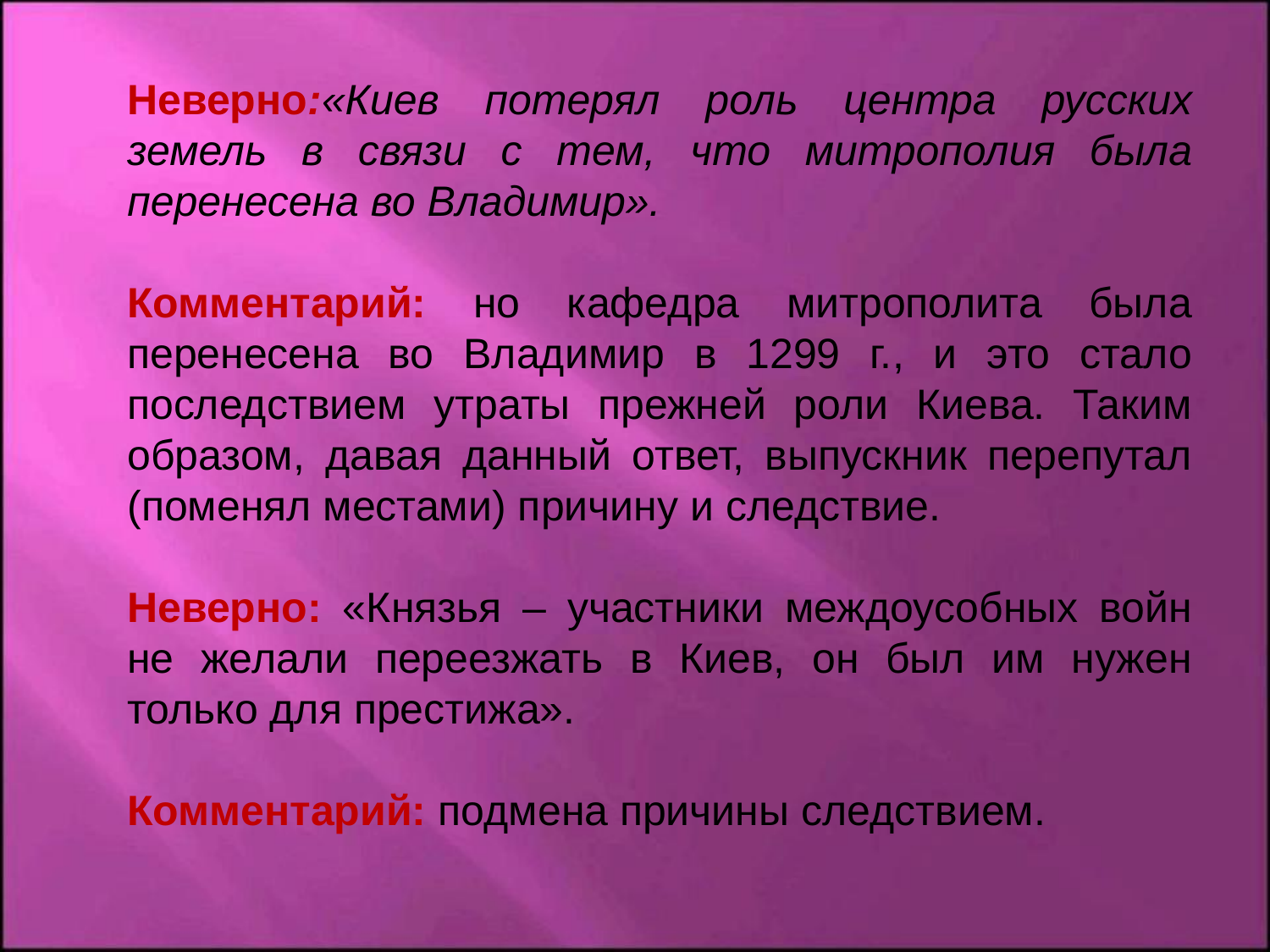

Неверно:«Киев потерял роль центра русских земель в связи с тем, что митрополия была перенесена во Владимир».

Комментарий: но кафедра митрополита была перенесена во Владимир в 1299 г., и это стало последствием утраты прежней роли Киева. Таким образом, давая данный ответ, выпускник перепутал (поменял местами) причину и следствие.

Неверно: «Князья – участники междоусобных войн не желали переезжать в Киев, он был им нужен только для престижа».

Комментарий: подмена причины следствием.